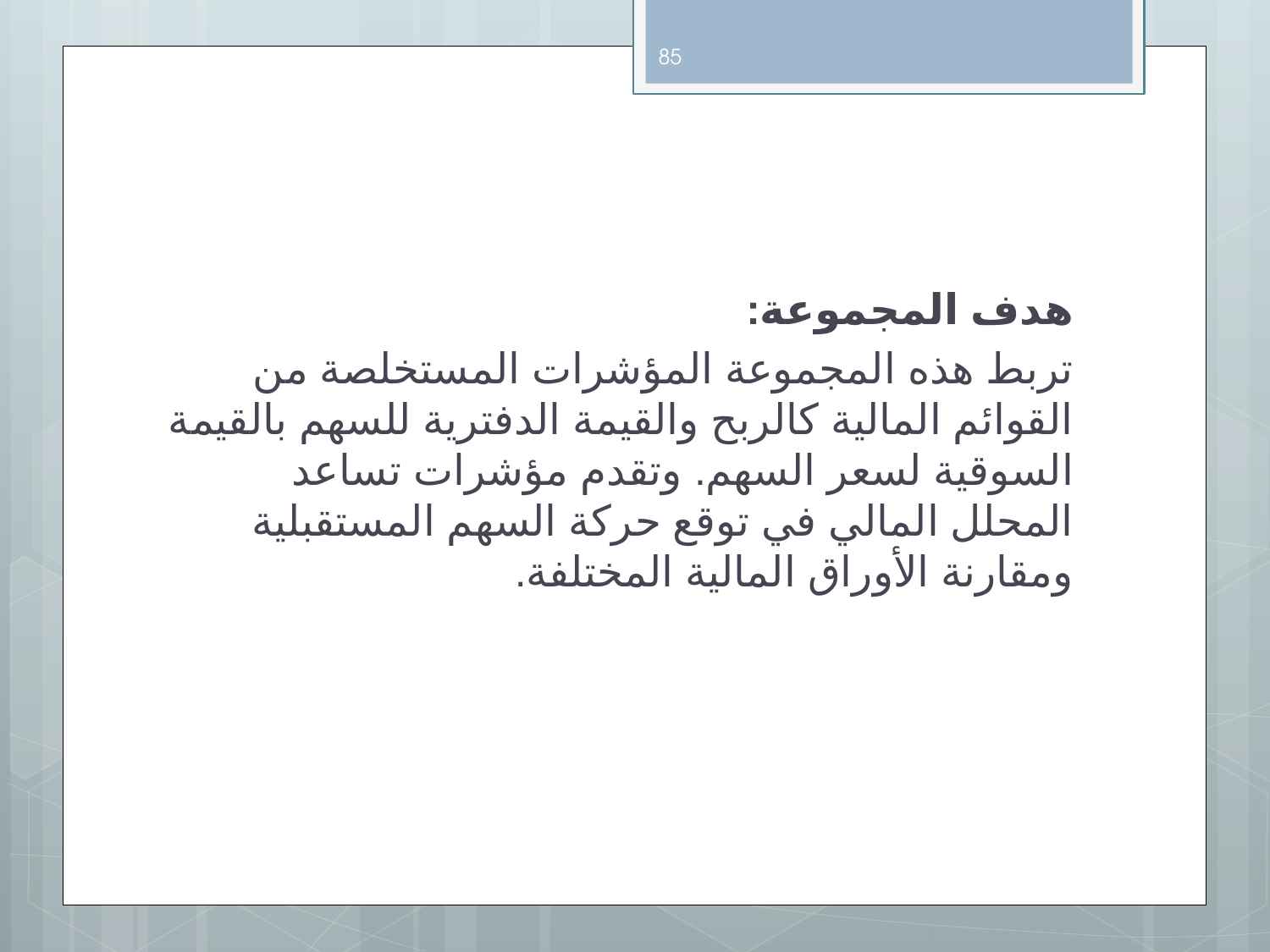

85
هدف المجموعة:
تربط هذه المجموعة المؤشرات المستخلصة من القوائم المالية كالربح والقيمة الدفترية للسهم بالقيمة السوقية لسعر السهم. وتقدم مؤشرات تساعد المحلل المالي في توقع حركة السهم المستقبلية ومقارنة الأوراق المالية المختلفة.